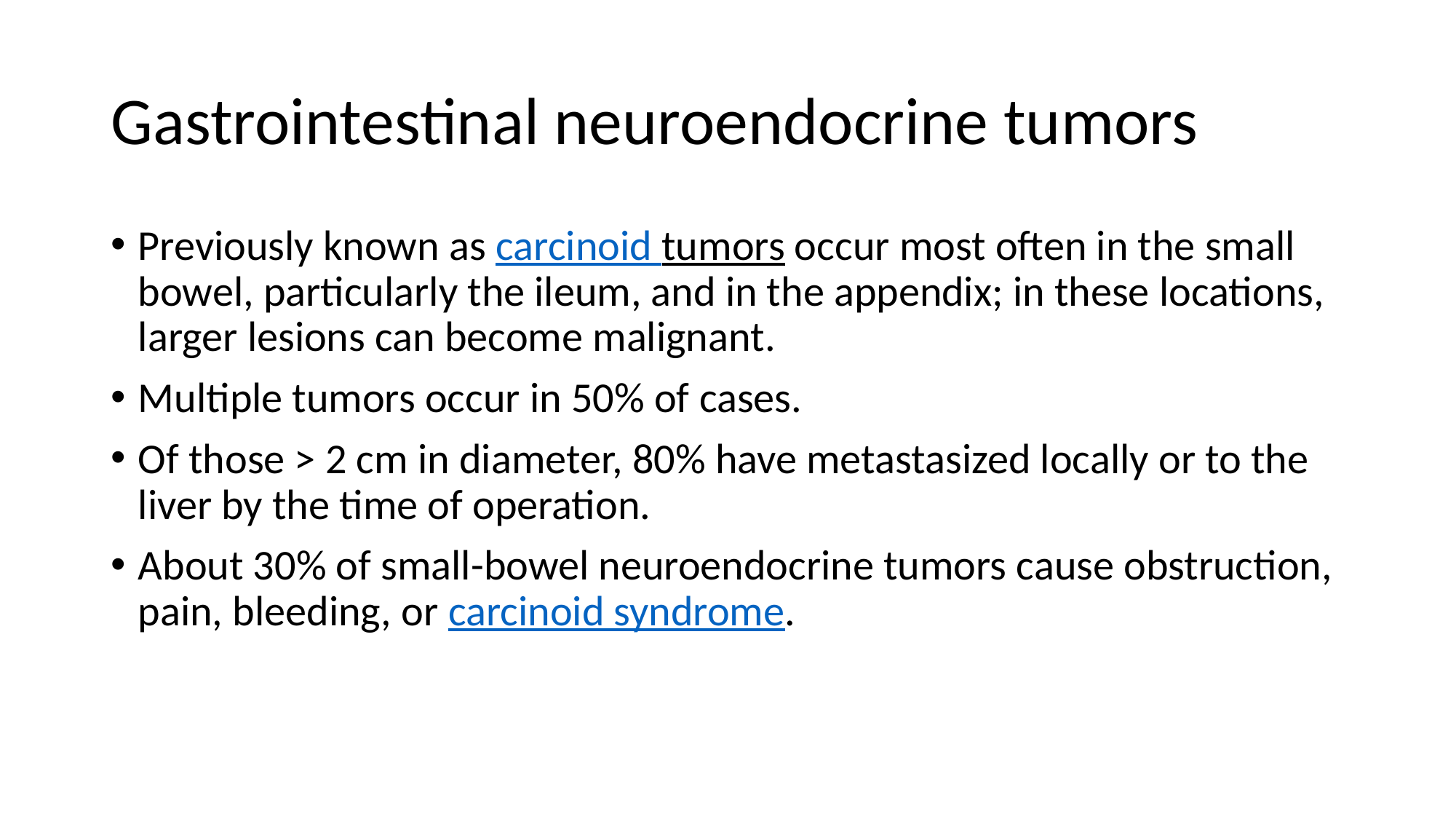

# Gastrointestinal neuroendocrine tumors
Previously known as carcinoid tumors occur most often in the small bowel, particularly the ileum, and in the appendix; in these locations, larger lesions can become malignant.
Multiple tumors occur in 50% of cases.
Of those > 2 cm in diameter, 80% have metastasized locally or to the liver by the time of operation.
About 30% of small-bowel neuroendocrine tumors cause obstruction, pain, bleeding, or carcinoid syndrome.